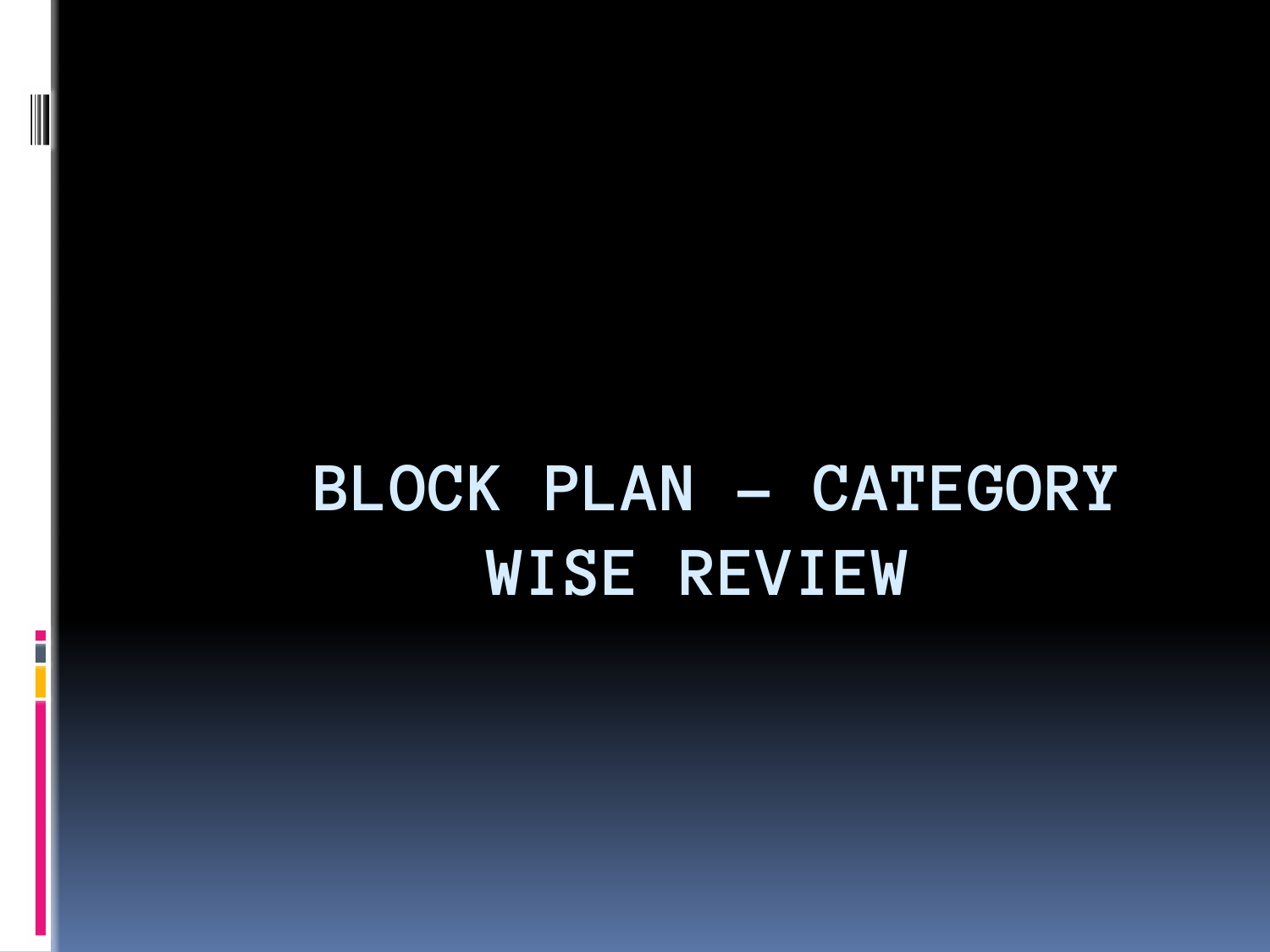

# BLOCK PLAN - CATEGORY WISE REVIEW